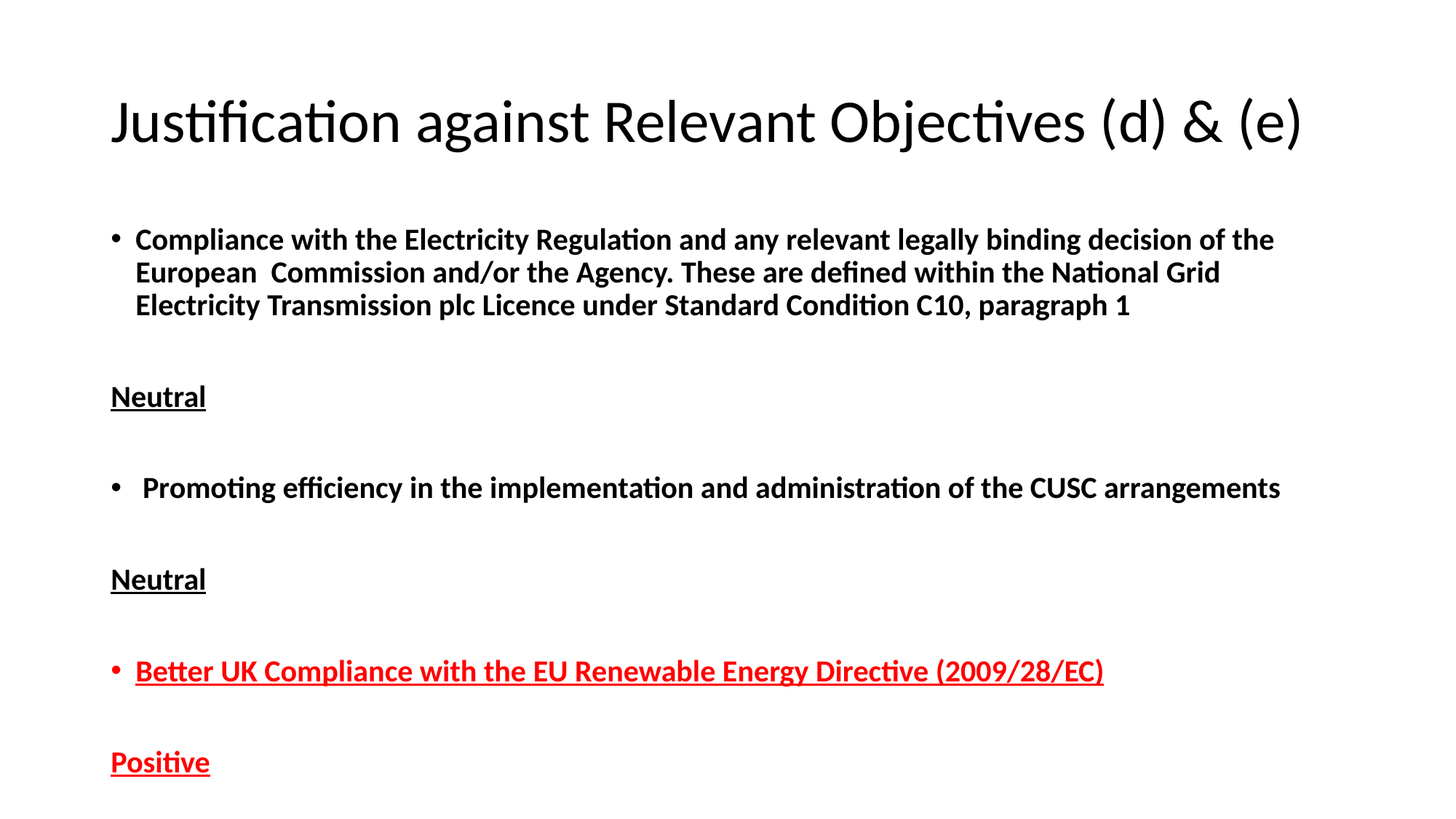

# Justification against Relevant Objectives (d) & (e)
Compliance with the Electricity Regulation and any relevant legally binding decision of the European  Commission and/or the Agency. These are defined within the National Grid Electricity Transmission plc Licence under Standard Condition C10, paragraph 1

Neutral

 Promoting efficiency in the implementation and administration of the CUSC arrangements

Neutral

Better UK Compliance with the EU Renewable Energy Directive (2009/28/EC)

Positive